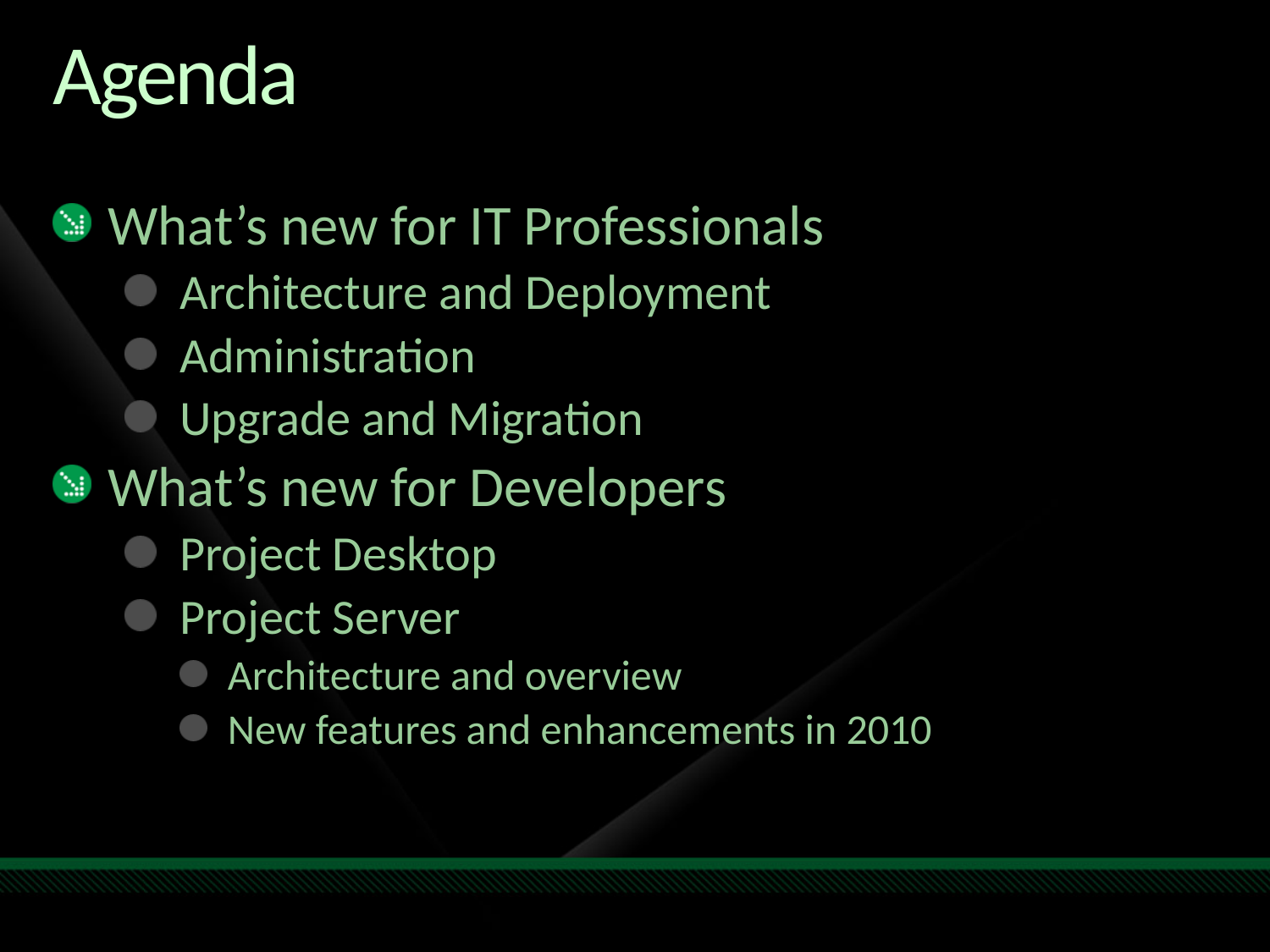

# Agenda
What’s new for IT Professionals
Architecture and Deployment
Administration
Upgrade and Migration
What’s new for Developers
Project Desktop
Project Server
Architecture and overview
New features and enhancements in 2010